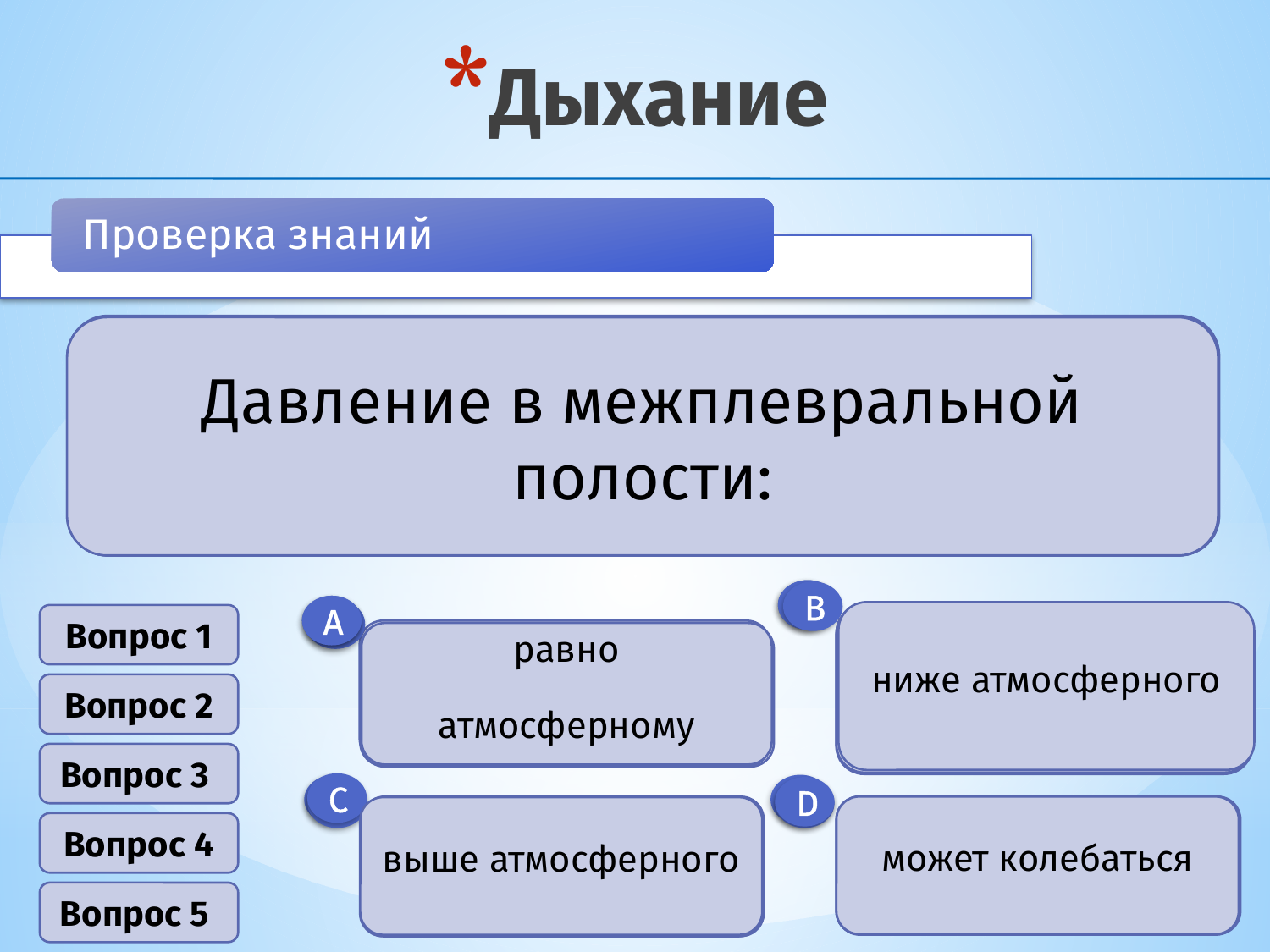

Дыхание

Проверка знаний

Просвет гортани поддерживается благодаря наличию в ее стенке скелета:
При дыхании происходит газообмен между:
Давление в межплевральной полости:
Дыхательный центр расположен в:
Газообмен в легких объясняется:
В
В
В
А
А
А
ниже атмосферного
кровью и тканевой жидкостью
Вопрос 1
промежуточном мозге
избирательной проницаемостью кровеносных капилляров для кислорода
Костного
среднем мозге
равно атмосферному
внешней средой и легкими
законом диффузии газов
Хрящевого
Вопрос 2
Вопрос 3
С
С
D
D
С
D
тканевой жидкостью и клетками
всеми указанными факторами
спинном мозге
может колебаться

выше атмосферного
все верно
Хрящевого и костного
продолговатом мозге
избирательной проницаемостью кровеносных капилляров для углекислого газа
Вопрос 4
Вопрос 5